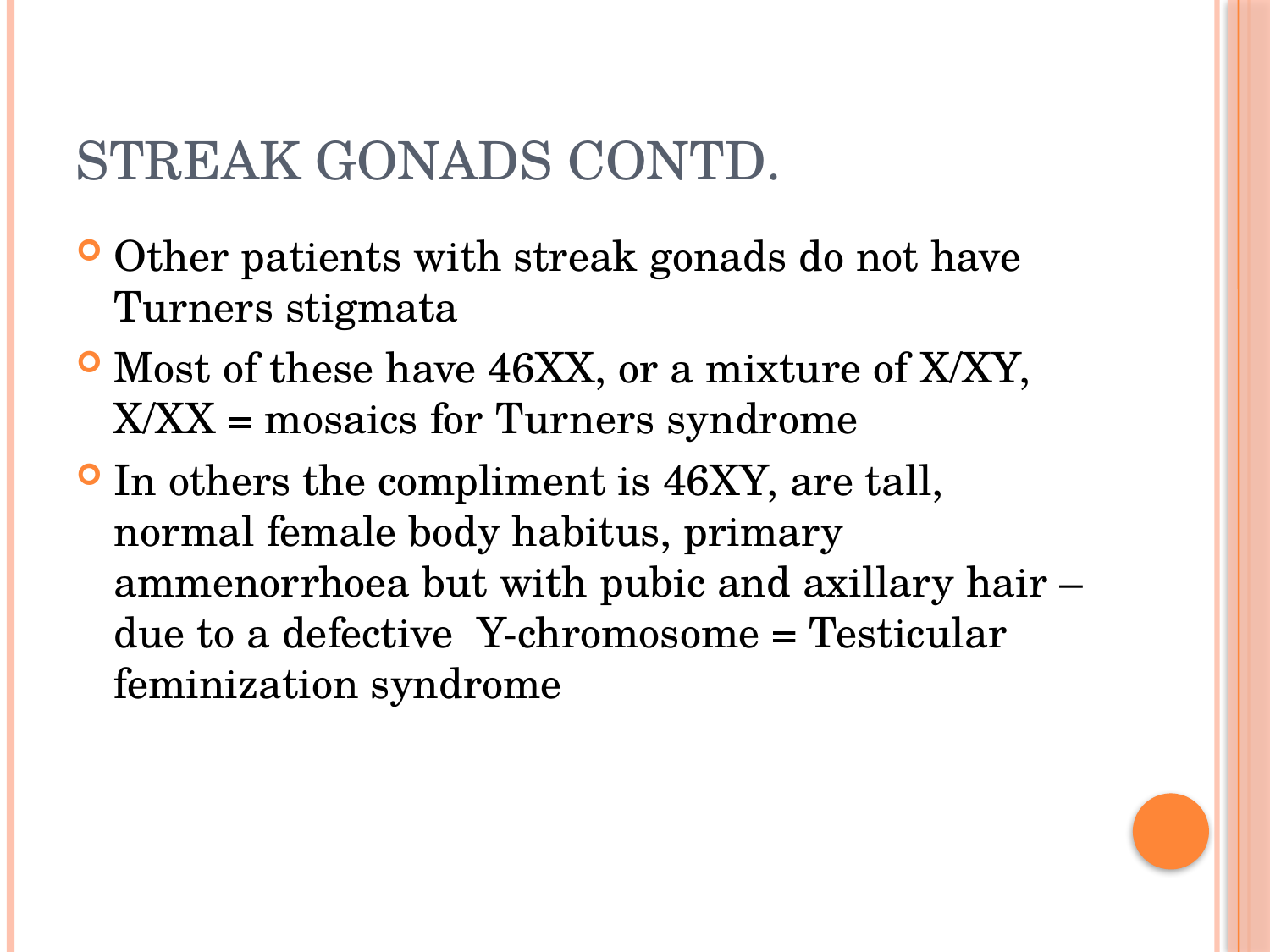

# Streak gonads contd.
Other patients with streak gonads do not have Turners stigmata
Most of these have 46XX, or a mixture of X/XY, X/XX = mosaics for Turners syndrome
In others the compliment is 46XY, are tall, normal female body habitus, primary ammenorrhoea but with pubic and axillary hair – due to a defective  Y-chromosome = Testicular feminization syndrome